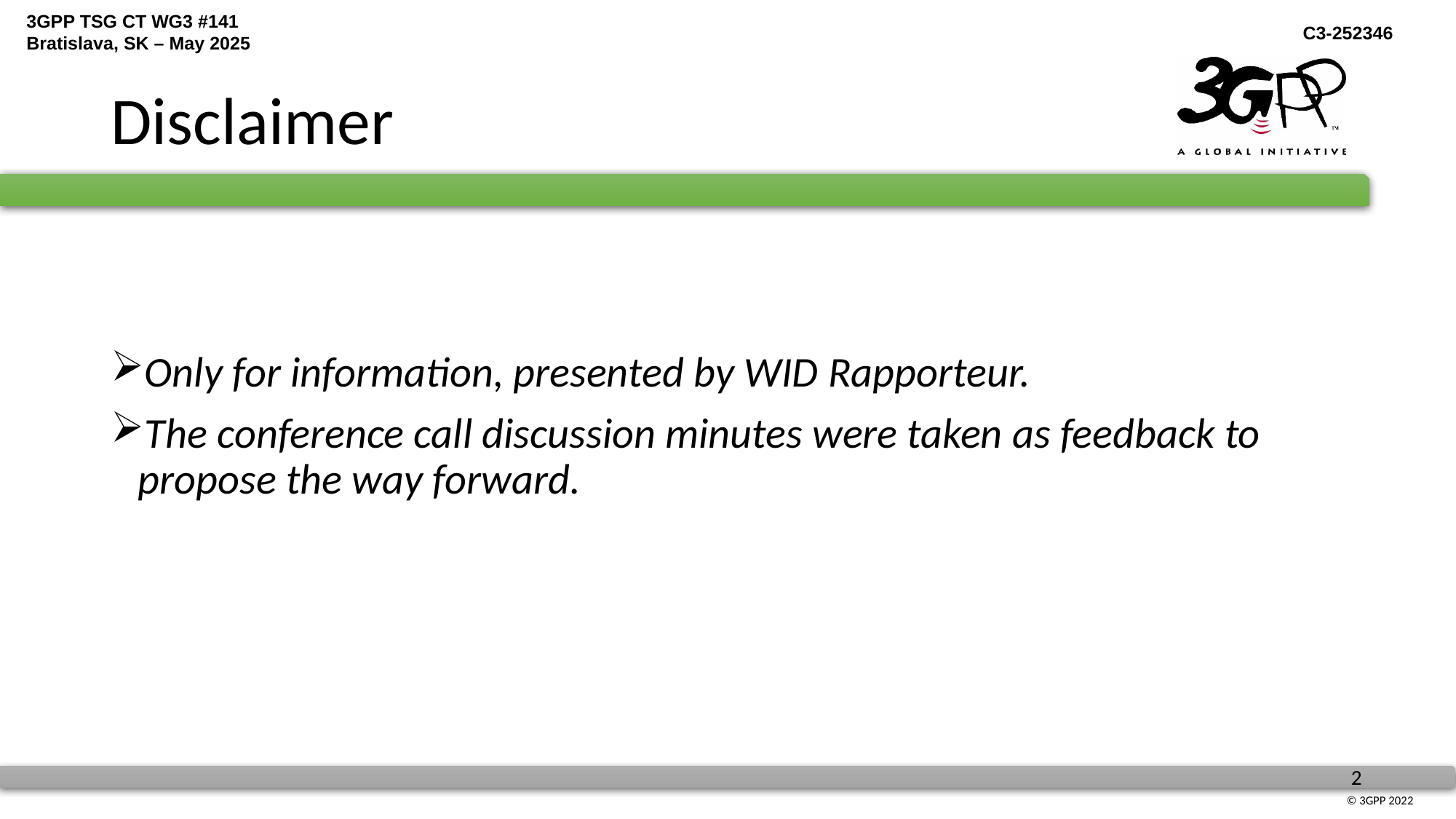

# Disclaimer

Only for information, presented by WID Rapporteur.
The conference call discussion minutes were taken as feedback to propose the way forward.